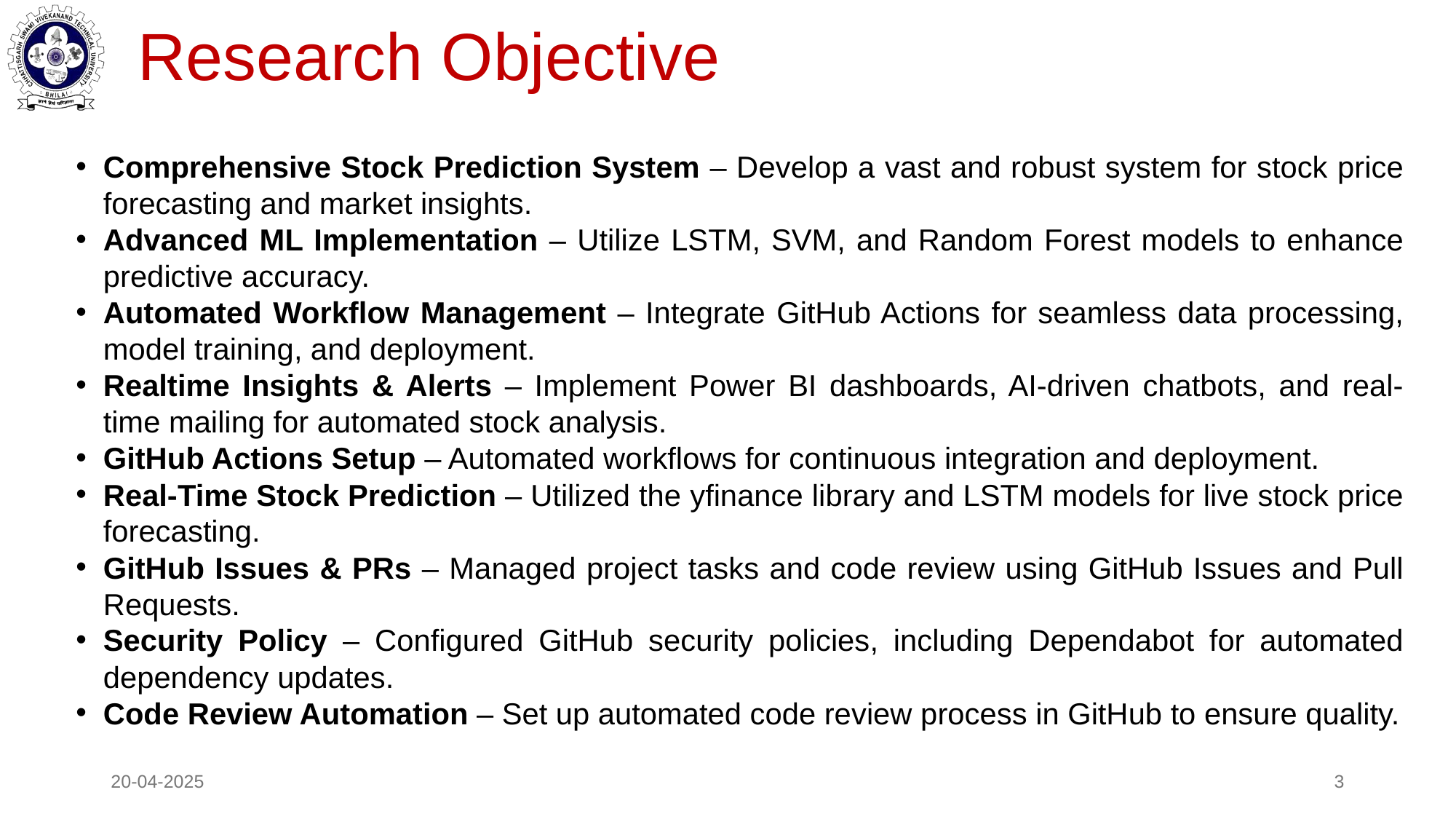

# Research Objective
Comprehensive Stock Prediction System – Develop a vast and robust system for stock price forecasting and market insights.
Advanced ML Implementation – Utilize LSTM, SVM, and Random Forest models to enhance predictive accuracy.
Automated Workflow Management – Integrate GitHub Actions for seamless data processing, model training, and deployment.
Realtime Insights & Alerts – Implement Power BI dashboards, AI-driven chatbots, and real-time mailing for automated stock analysis.
GitHub Actions Setup – Automated workflows for continuous integration and deployment.
Real-Time Stock Prediction – Utilized the yfinance library and LSTM models for live stock price forecasting.
GitHub Issues & PRs – Managed project tasks and code review using GitHub Issues and Pull Requests.
Security Policy – Configured GitHub security policies, including Dependabot for automated dependency updates.
Code Review Automation – Set up automated code review process in GitHub to ensure quality.
20-04-2025
3